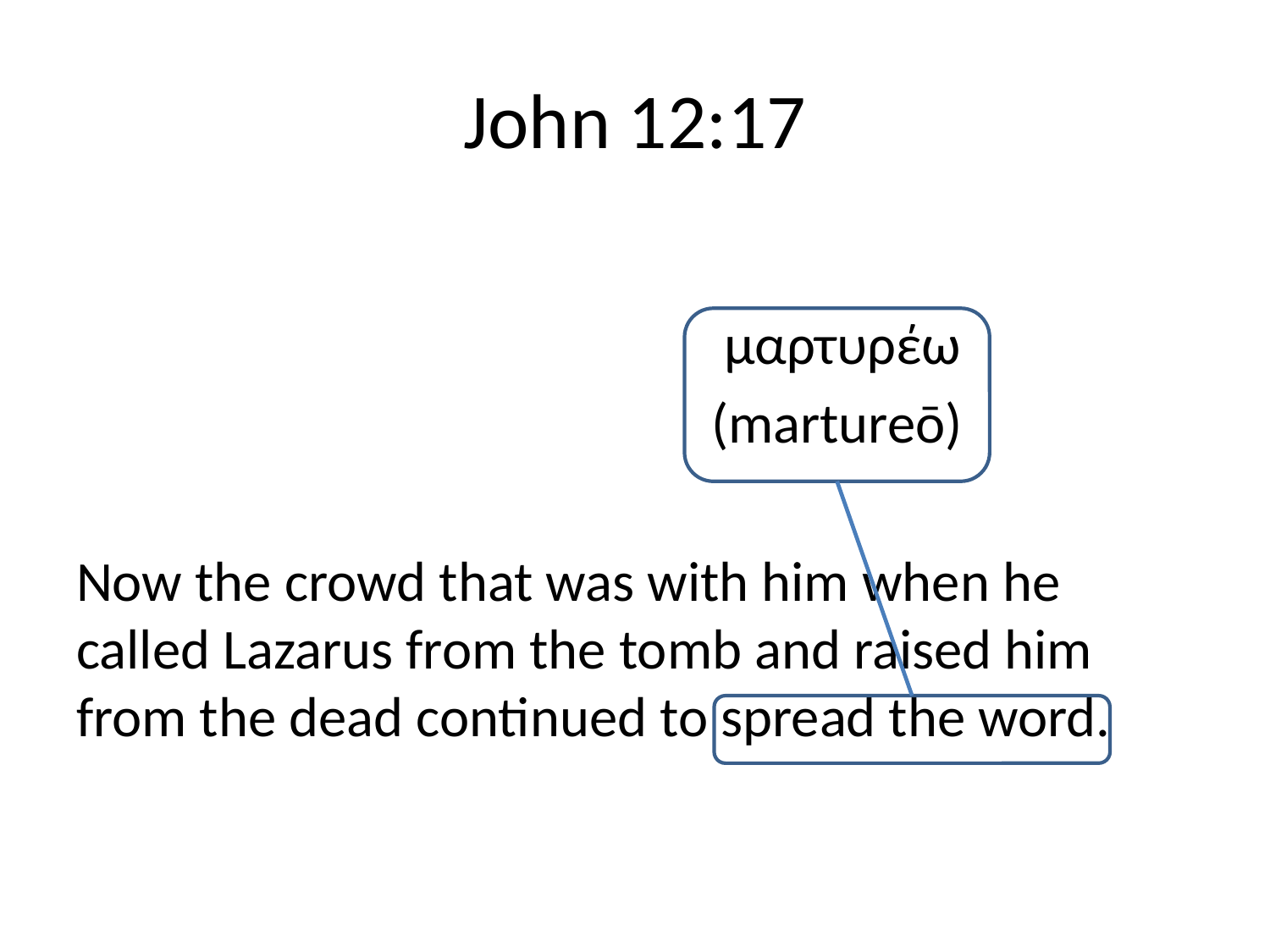

# John 12:17

					 μαρτυρέω
					(martureō)

Now the crowd that was with him when he called Lazarus from the tomb and raised him from the dead continued to spread the word.